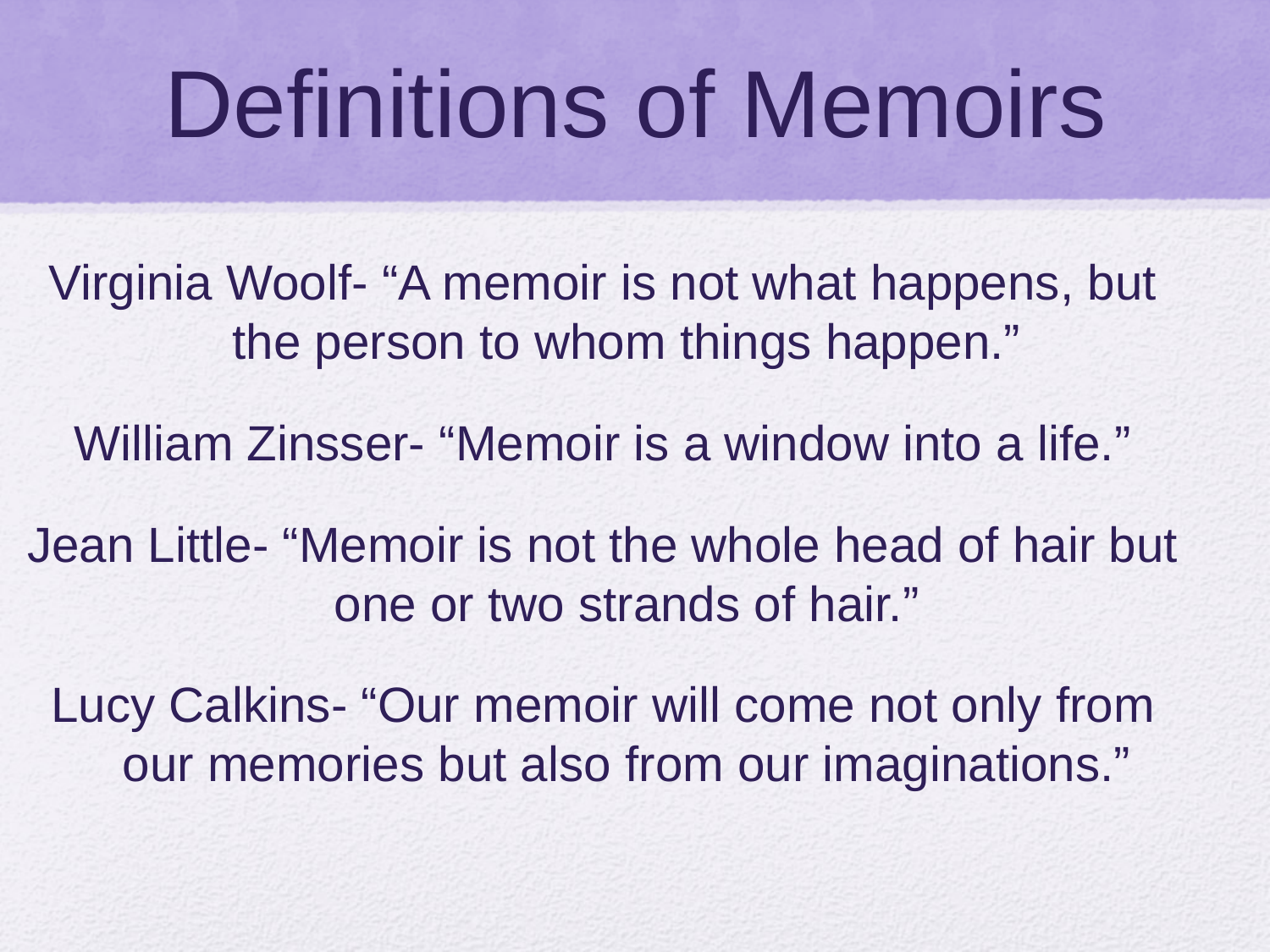

# Definitions of Memoirs
Virginia Woolf- “A memoir is not what happens, but the person to whom things happen.”
William Zinsser- “Memoir is a window into a life.”
Jean Little- “Memoir is not the whole head of hair but one or two strands of hair.”
Lucy Calkins- “Our memoir will come not only from our memories but also from our imaginations.”